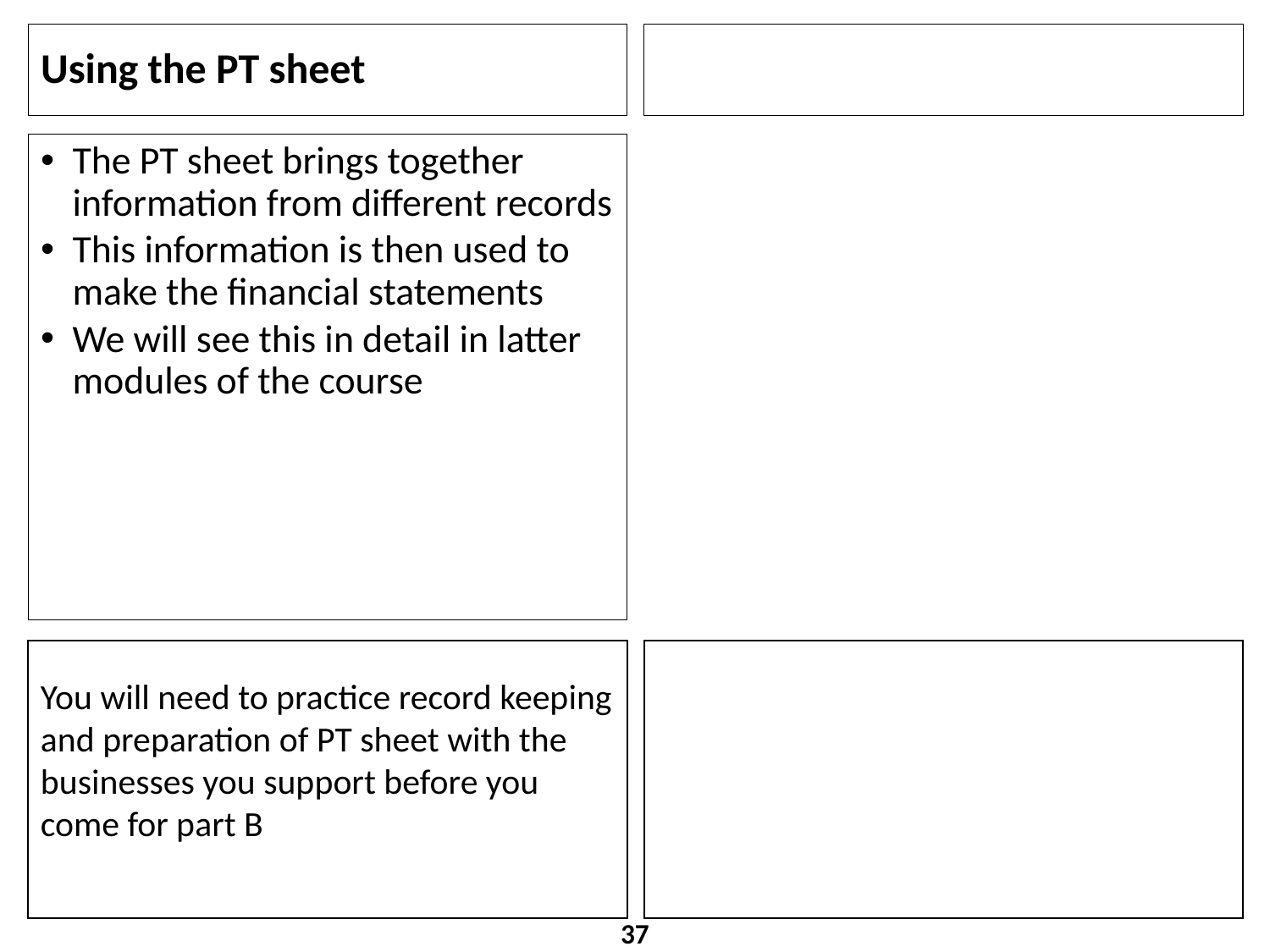

# Using the PT sheet

The PT sheet brings together information from different records
This information is then used to make the financial statements
We will see this in detail in latter modules of the course

You will need to practice record keeping and preparation of PT sheet with the businesses you support before you come for part B

37